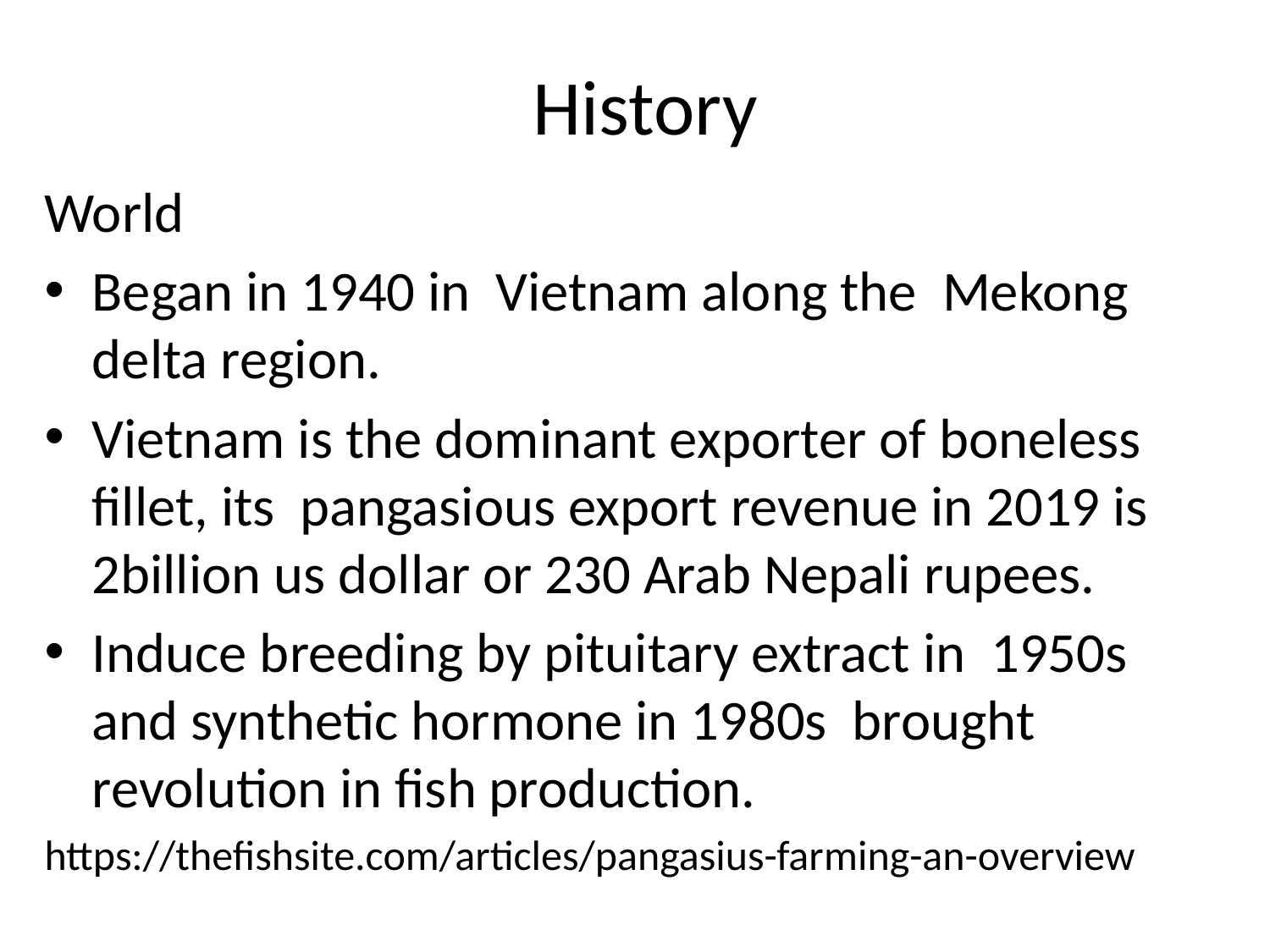

# History
World
Began in 1940 in  Vietnam along the  Mekong delta region.
Vietnam is the dominant exporter of boneless fillet, its  pangasious export revenue in 2019 is 2billion us dollar or 230 Arab Nepali rupees.
Induce breeding by pituitary extract in  1950s and synthetic hormone in 1980s  brought   revolution in fish production.
https://thefishsite.com/articles/pangasius-farming-an-overview)